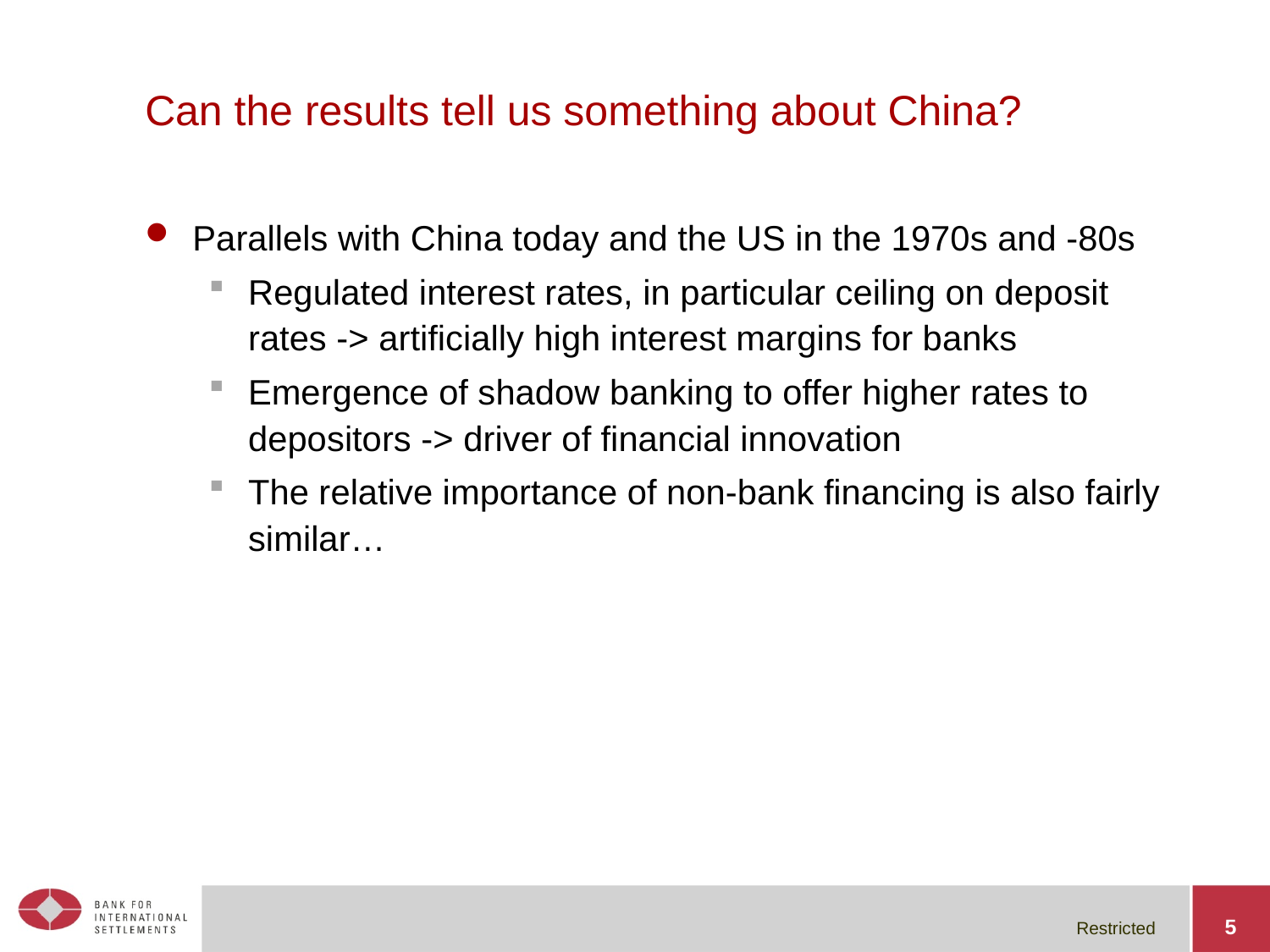

# Can the results tell us something about China?
Parallels with China today and the US in the 1970s and -80s
Regulated interest rates, in particular ceiling on deposit rates -> artificially high interest margins for banks
Emergence of shadow banking to offer higher rates to depositors -> driver of financial innovation
The relative importance of non-bank financing is also fairly similar…
5